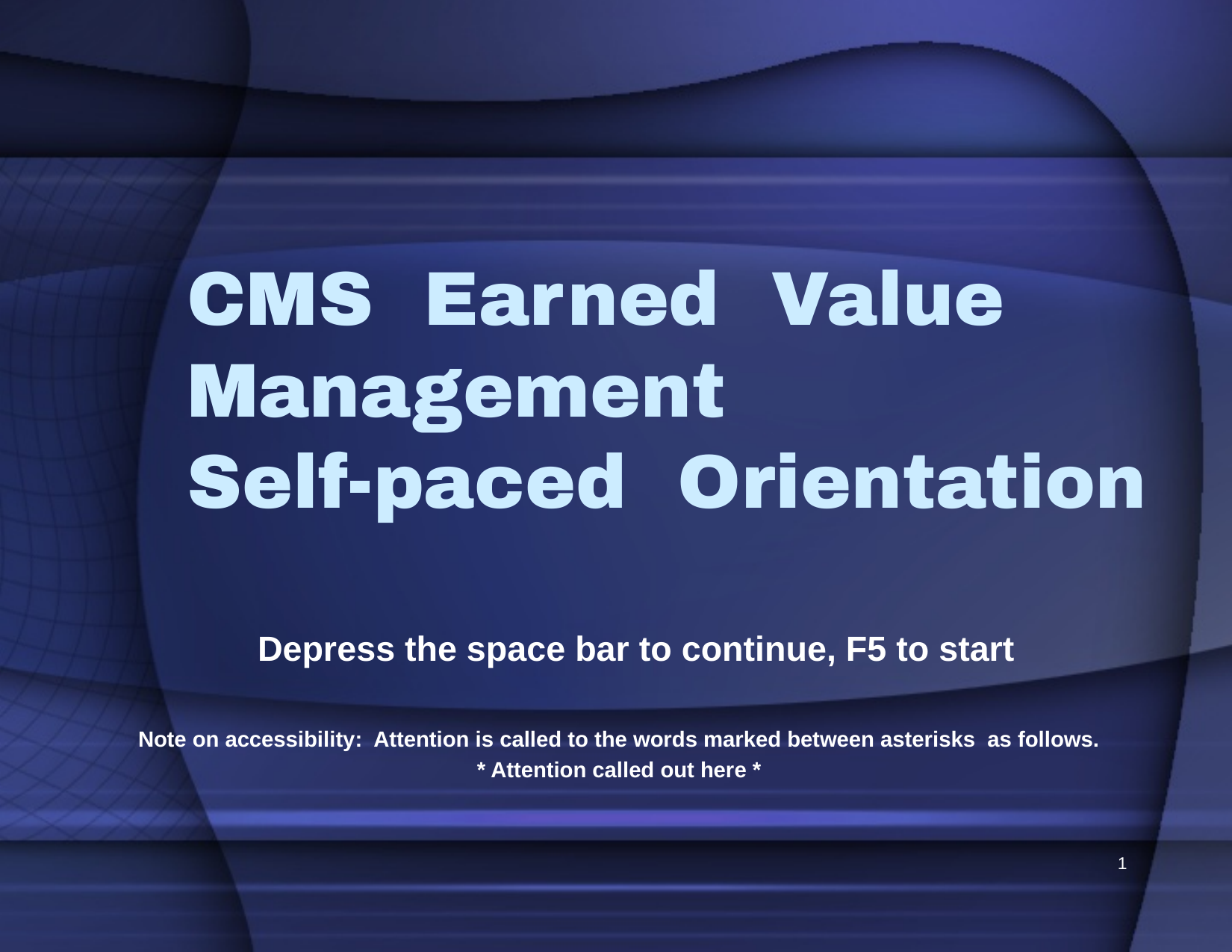

# CMS  Earned  Value  Management Self-paced  Orientation
Depress the space bar to continue, F5 to start

Note on accessibility:  Attention is called to the words marked between asterisks  as follows.
* Attention called out here *

1